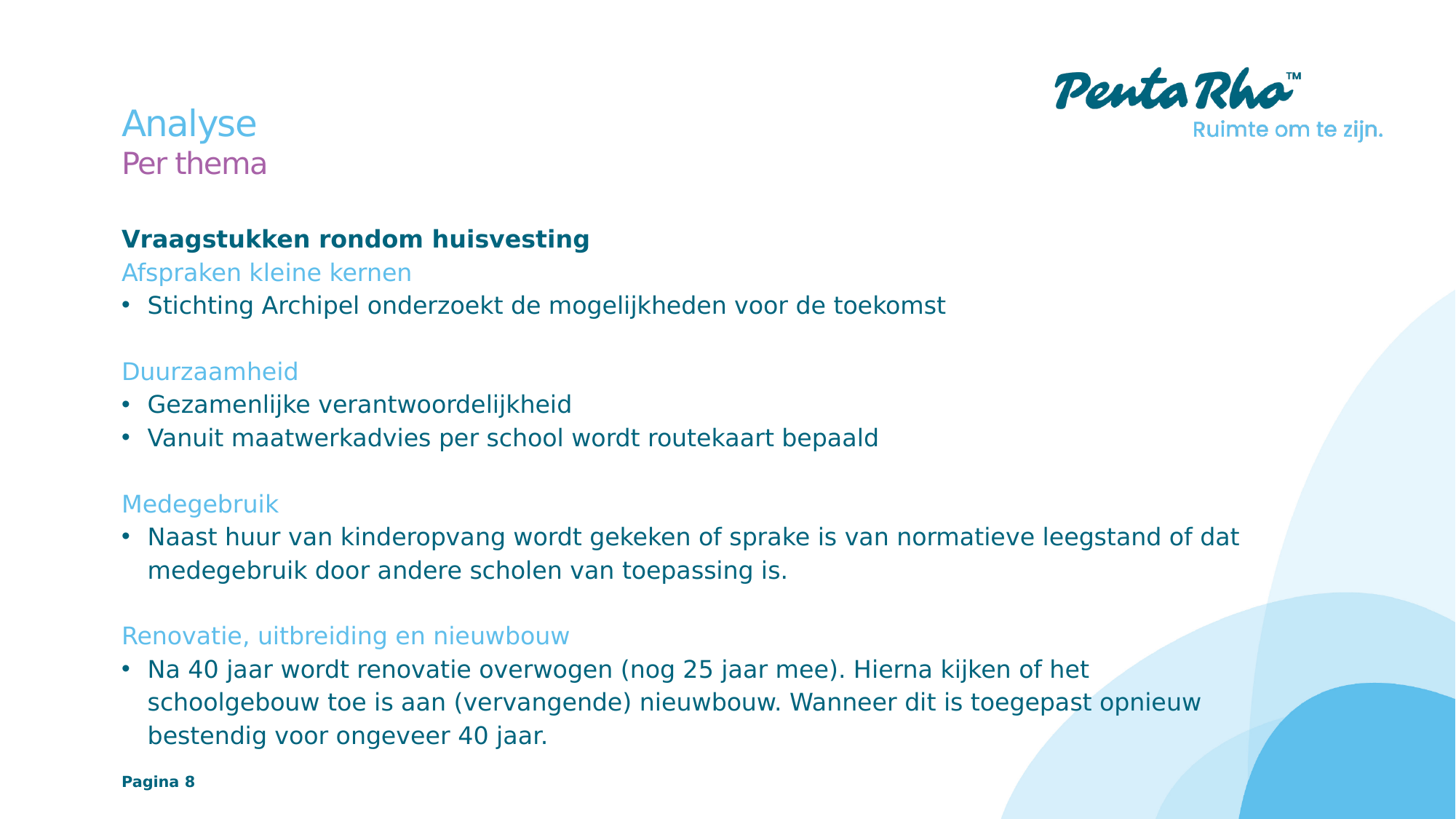

# Analyse Per thema
Vraagstukken rondom huisvesting
Afspraken kleine kernen
Stichting Archipel onderzoekt de mogelijkheden voor de toekomst

Duurzaamheid
Gezamenlijke verantwoordelijkheid
Vanuit maatwerkadvies per school wordt routekaart bepaald

Medegebruik
Naast huur van kinderopvang wordt gekeken of sprake is van normatieve leegstand of dat medegebruik door andere scholen van toepassing is.

Renovatie, uitbreiding en nieuwbouw
Na 40 jaar wordt renovatie overwogen (nog 25 jaar mee). Hierna kijken of het schoolgebouw toe is aan (vervangende) nieuwbouw. Wanneer dit is toegepast opnieuw bestendig voor ongeveer 40 jaar.

Pagina 8